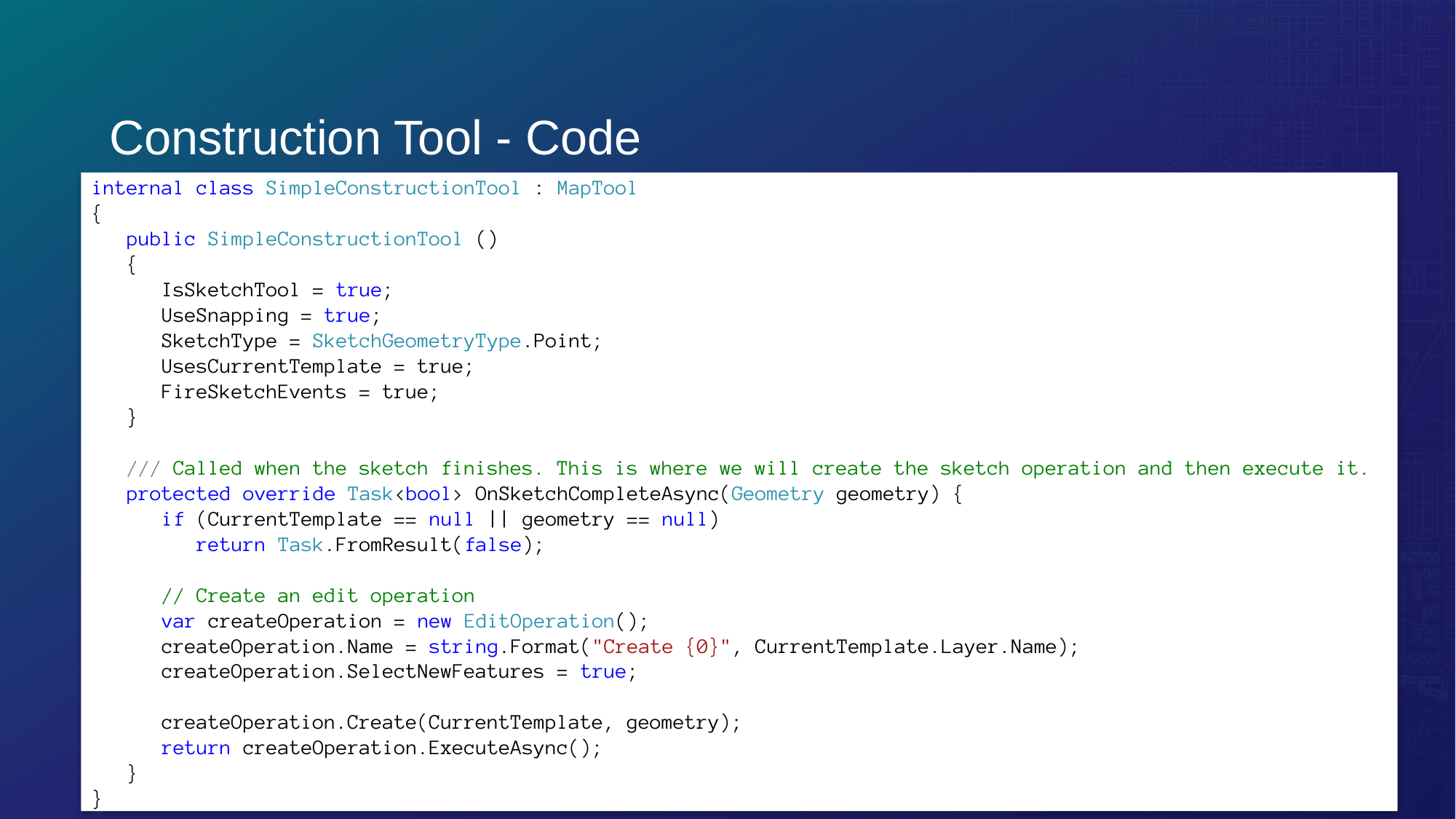

# Construction Tool - Code
internal class SimpleConstructionTool : MapTool
{
   public SimpleConstructionTool ()
   {
      IsSketchTool = true;
      UseSnapping = true;
      SketchType = SketchGeometryType.Point;
      UsesCurrentTemplate = true;
      FireSketchEvents = true;
   }

   /// Called when the sketch finishes. This is where we will create the sketch operation and then execute it.
   protected override Task<bool> OnSketchCompleteAsync(Geometry geometry) {
      if (CurrentTemplate == null || geometry == null)
         return Task.FromResult(false);

      // Create an edit operation
      var createOperation = new EditOperation();
      createOperation.Name = string.Format("Create {0}", CurrentTemplate.Layer.Name);
      createOperation.SelectNewFeatures = true;

      createOperation.Create(CurrentTemplate, geometry);
      return createOperation.ExecuteAsync();
   }
}